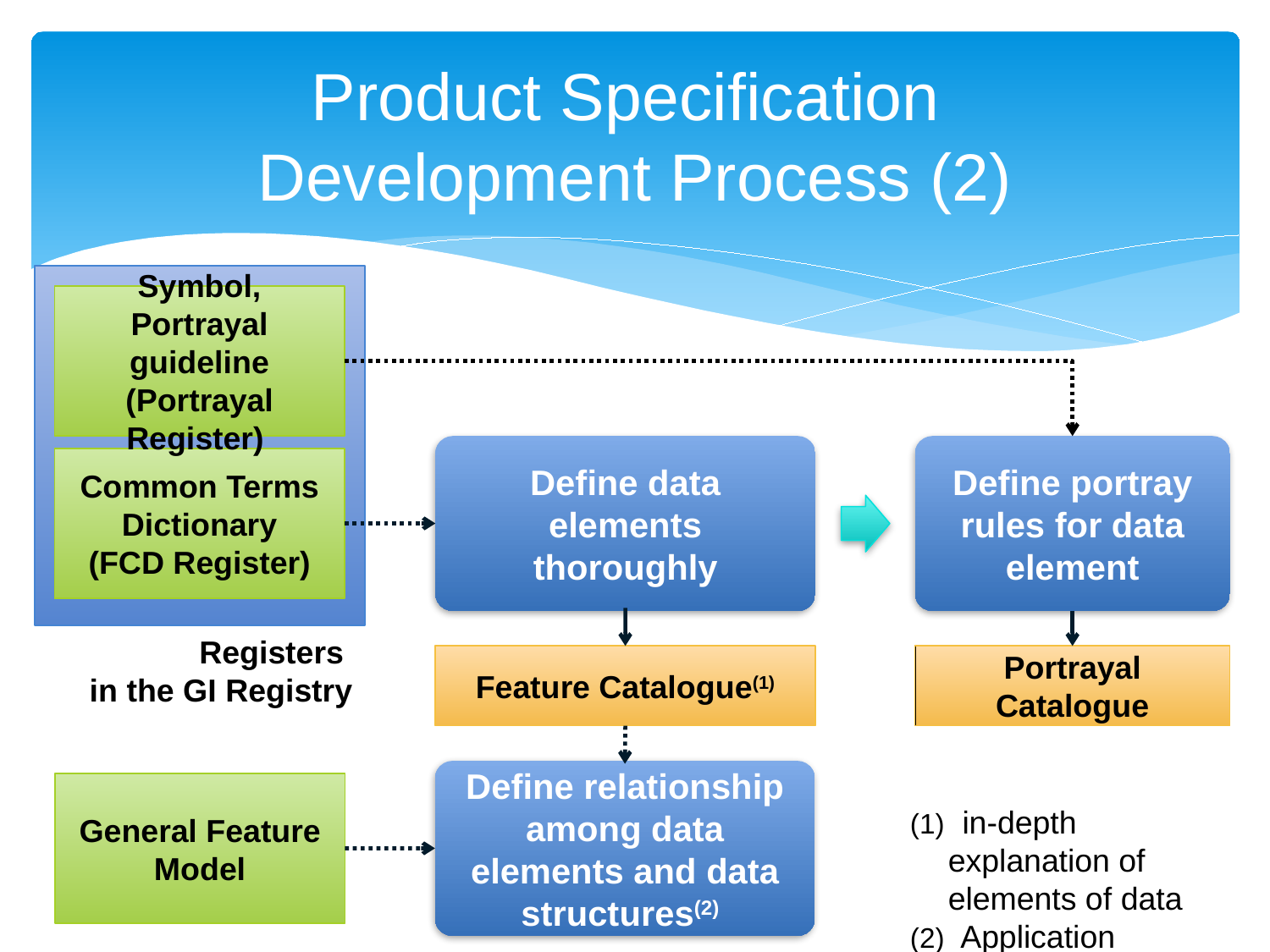

# Product Specification Development Process (2)

Symbol, Portrayal guideline
(Portrayal Register)

Define data elements thoroughly

Define portray rules for data element
Common Terms Dictionary
(FCD Register)

Registers
in the GI Registry
Feature Catalogue(1)
Portrayal Catalogue

Define relationship among data elements and data structures(2)
General Feature Model
(1)  in-depth explanation of elements of data
(2)  Application Schema